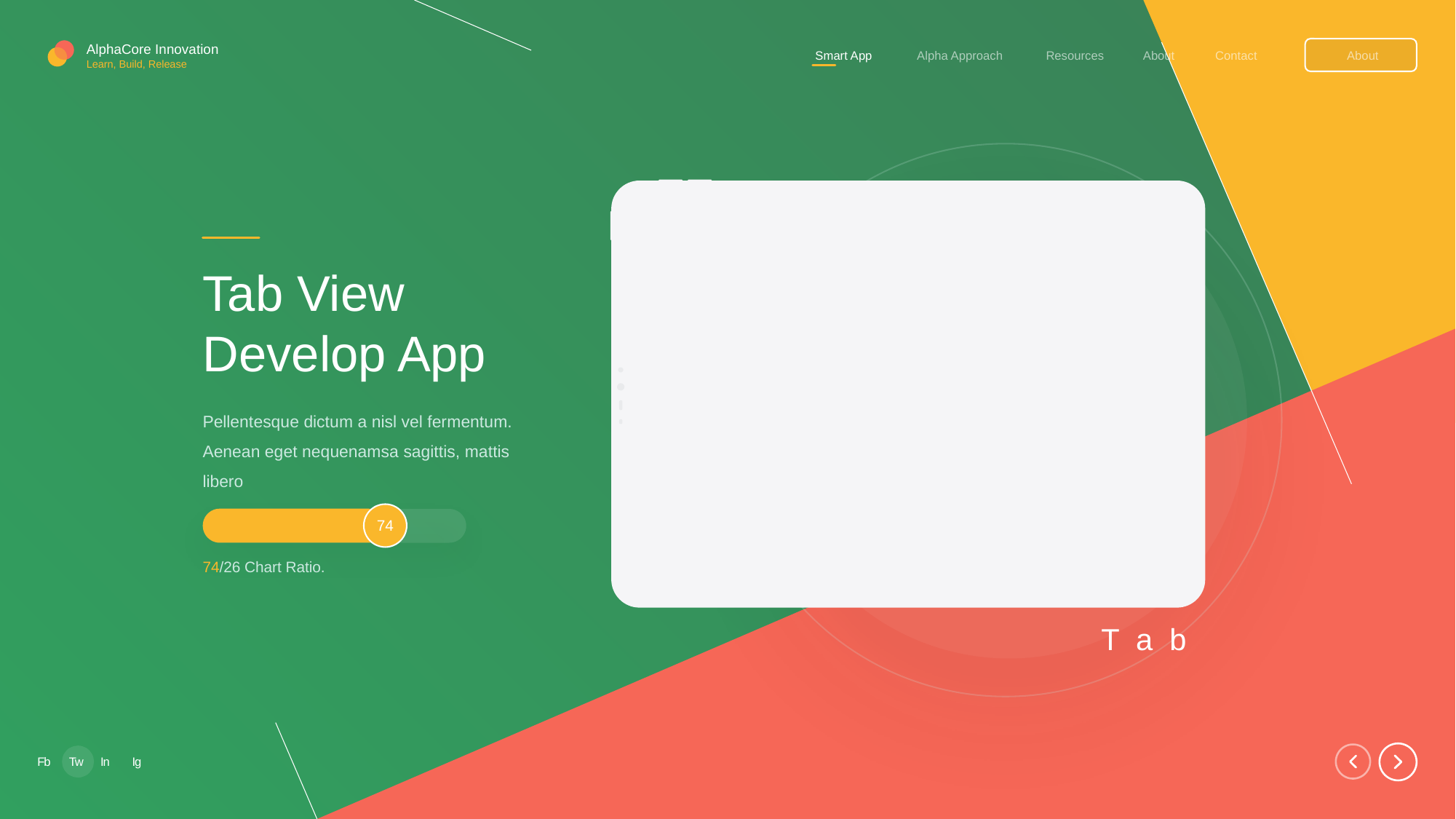

AlphaCore Innovation

Smart App
Alpha Approach
Resources
About
Contact
About
Learn, Build, Release

Tab View
Develop App
Pellentesque dictum a nisl vel fermentum. Aenean eget nequenamsa sagittis, mattis libero

74

74/26 Chart Ratio.
T  a  b

Fb
Tw
In
Ig